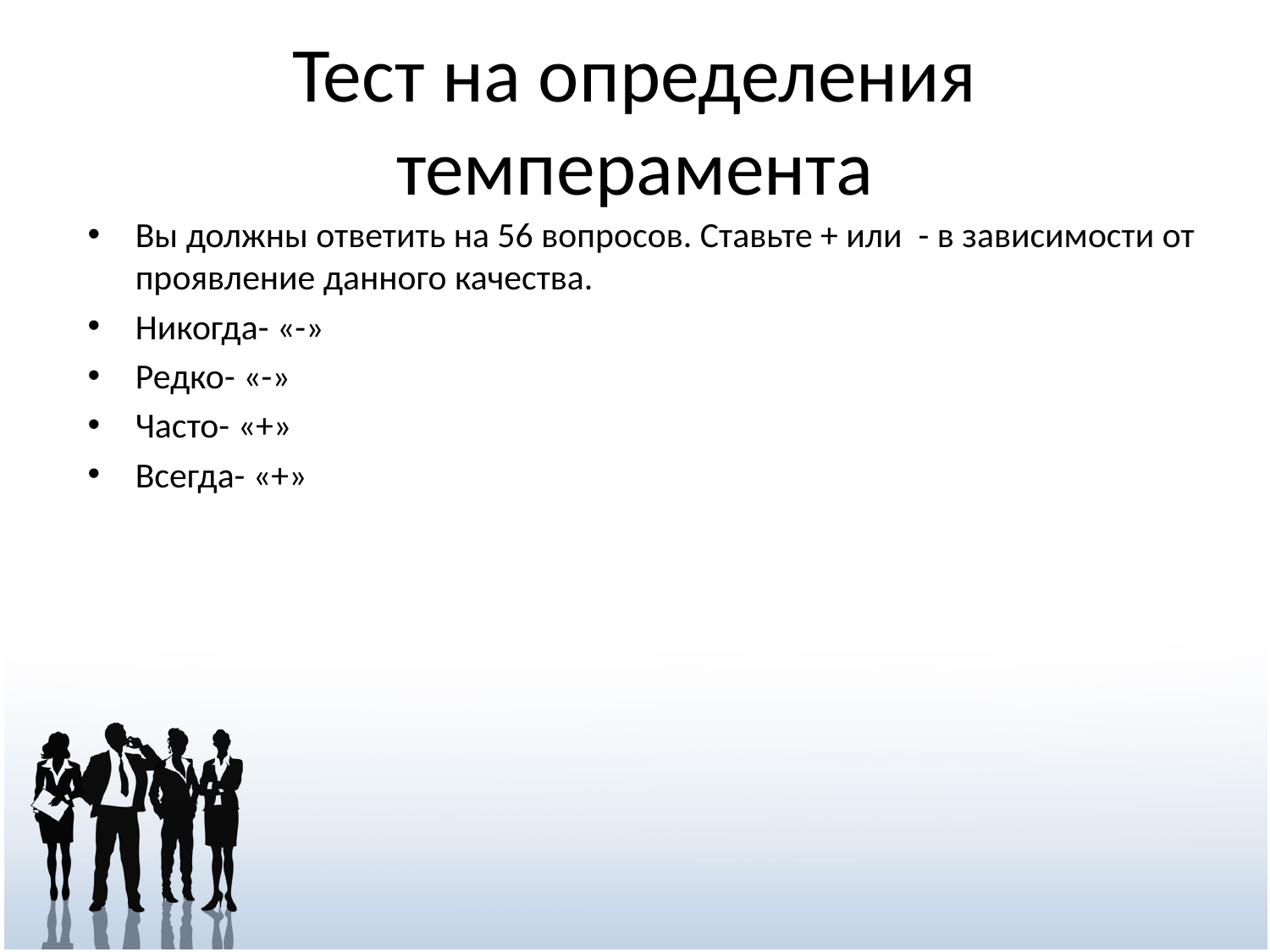

# Тест на определения темперамента
Вы должны ответить на 56 вопросов. Ставьте + или  - в зависимости от проявление данного качества.
Никогда- «-»
Редко- «-»
Часто- «+»
Всегда- «+»